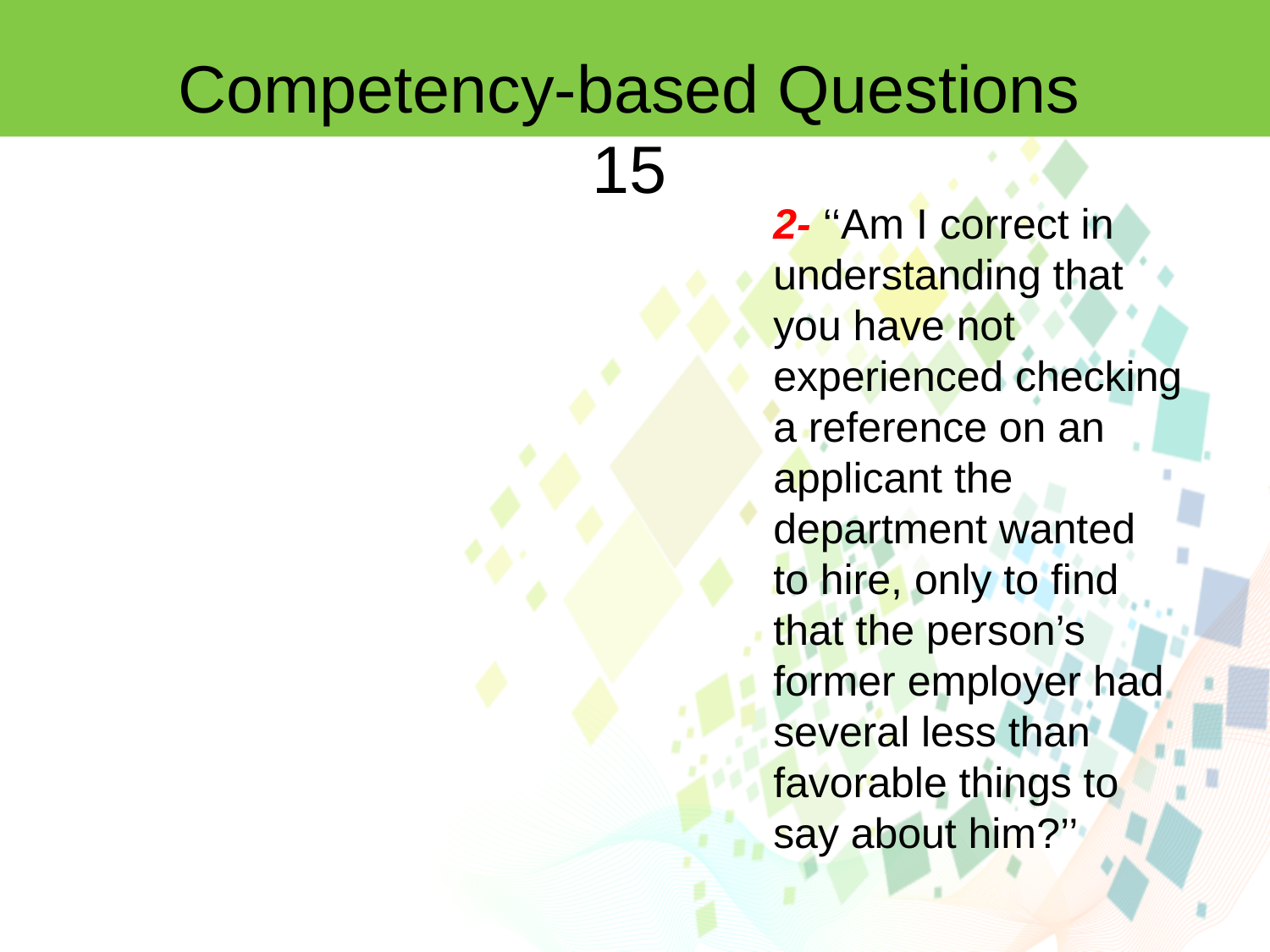

Competency-based Questions 15
2- ‘‘Am I correct in understanding that you have not experienced checking a reference on an applicant the department wanted to hire, only to find that the person’s
former employer had several less than favorable things to say about him?’’